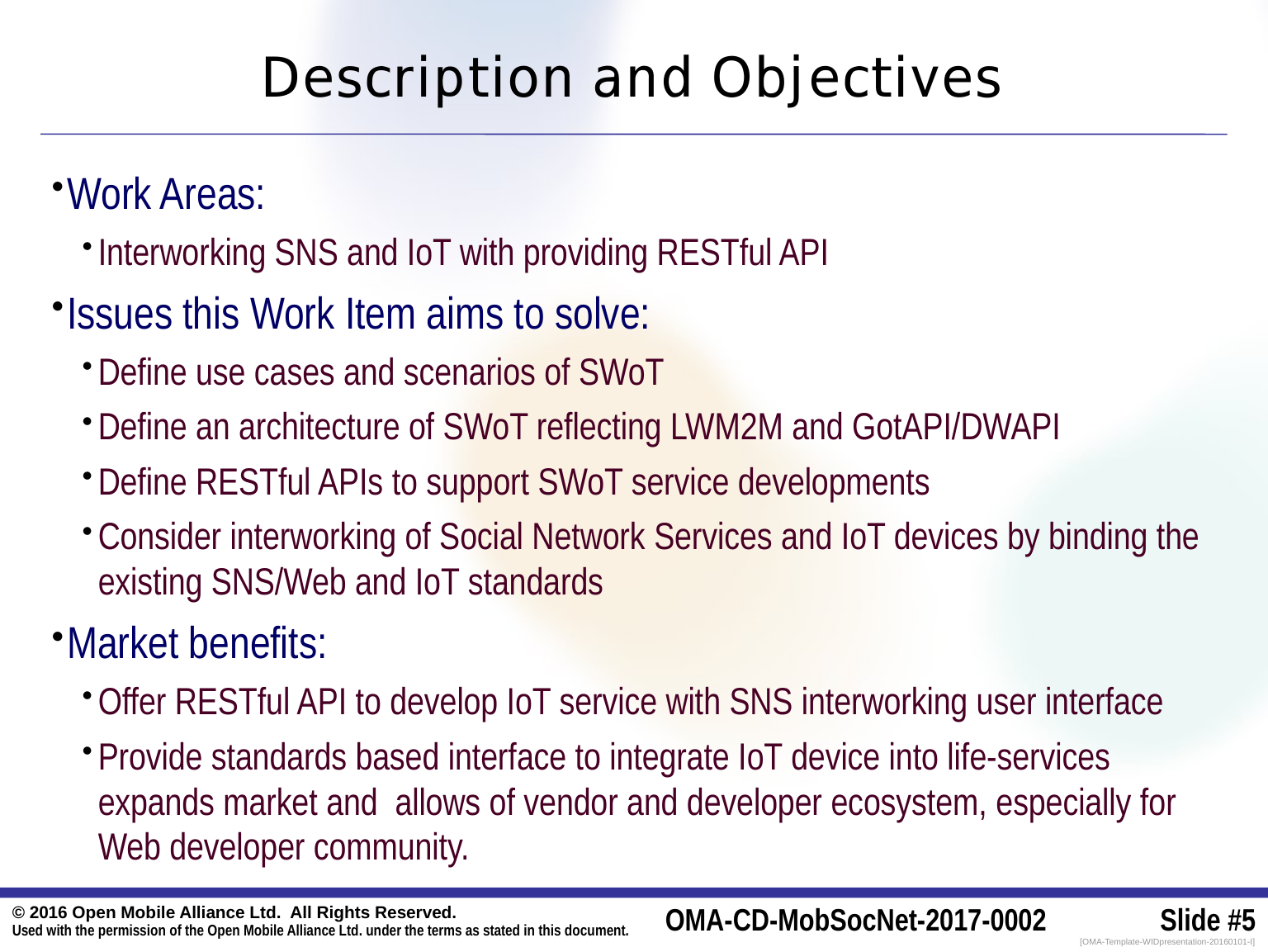

# Description and Objectives
Work Areas:
Interworking SNS and IoT with providing RESTful API
Issues this Work Item aims to solve:
Define use cases and scenarios of SWoT
Define an architecture of SWoT reflecting LWM2M and GotAPI/DWAPI
Define RESTful APIs to support SWoT service developments
Consider interworking of Social Network Services and IoT devices by binding the existing SNS/Web and IoT standards
Market benefits:
Offer RESTful API to develop IoT service with SNS interworking user interface
Provide standards based interface to integrate IoT device into life-services expands market and  allows of vendor and developer ecosystem, especially for Web developer community.